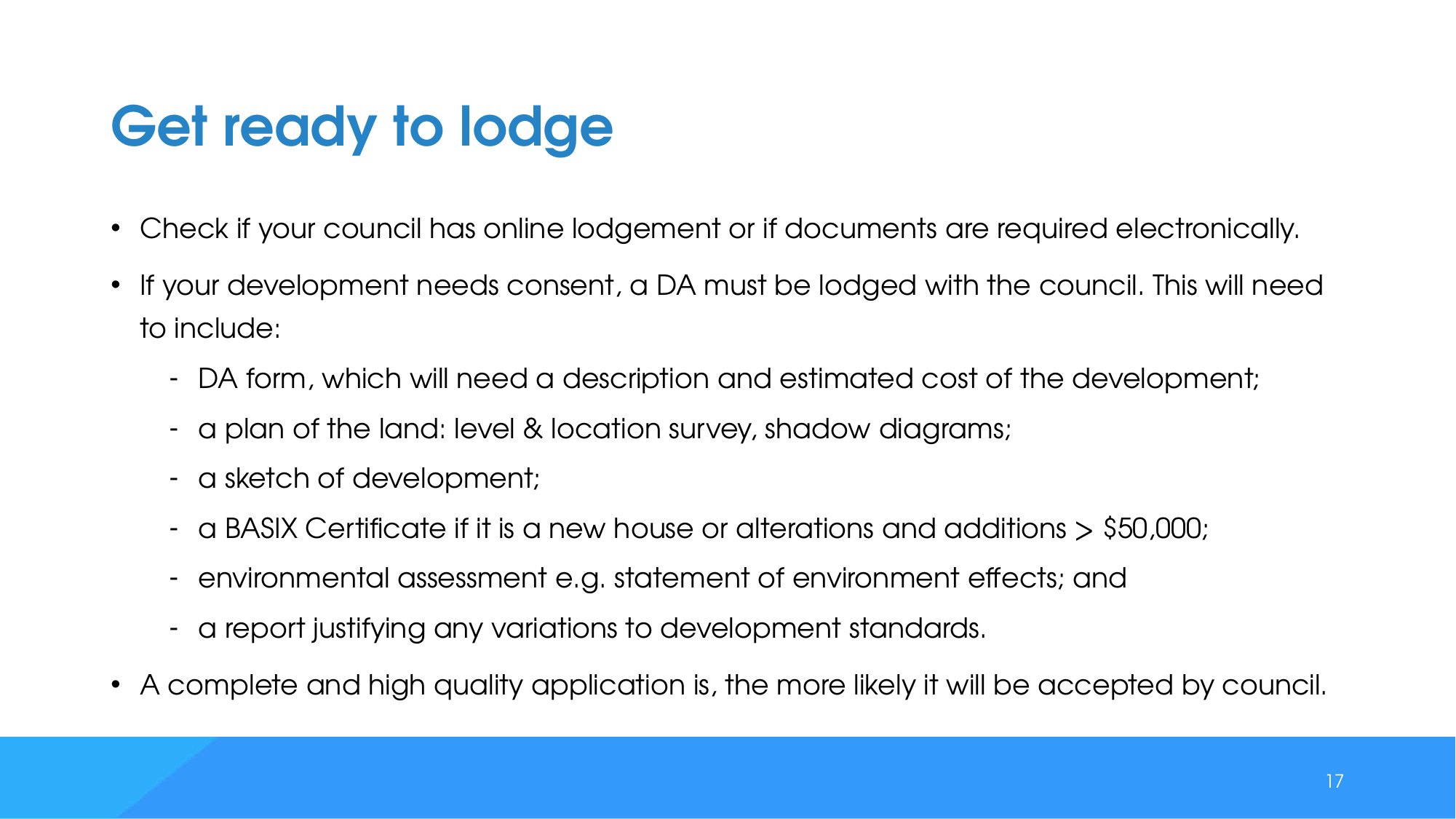

# Get ready to lodge
Check if your council has online lodgement or if documents are required electronically.
If your development needs consent, a DA must be lodged with the council. This will need to include:
DA form, which will need a description and estimated cost of the development;
a plan of the land: level & location survey, shadow diagrams;
a sketch of development;
a BASIX Certificate if it is a new house or alterations and additions > $50,000;
environmental assessment e.g. statement of environment effects; and
a report justifying any variations to development standards.
A complete and high quality application is, the more likely it will be accepted by council.
17